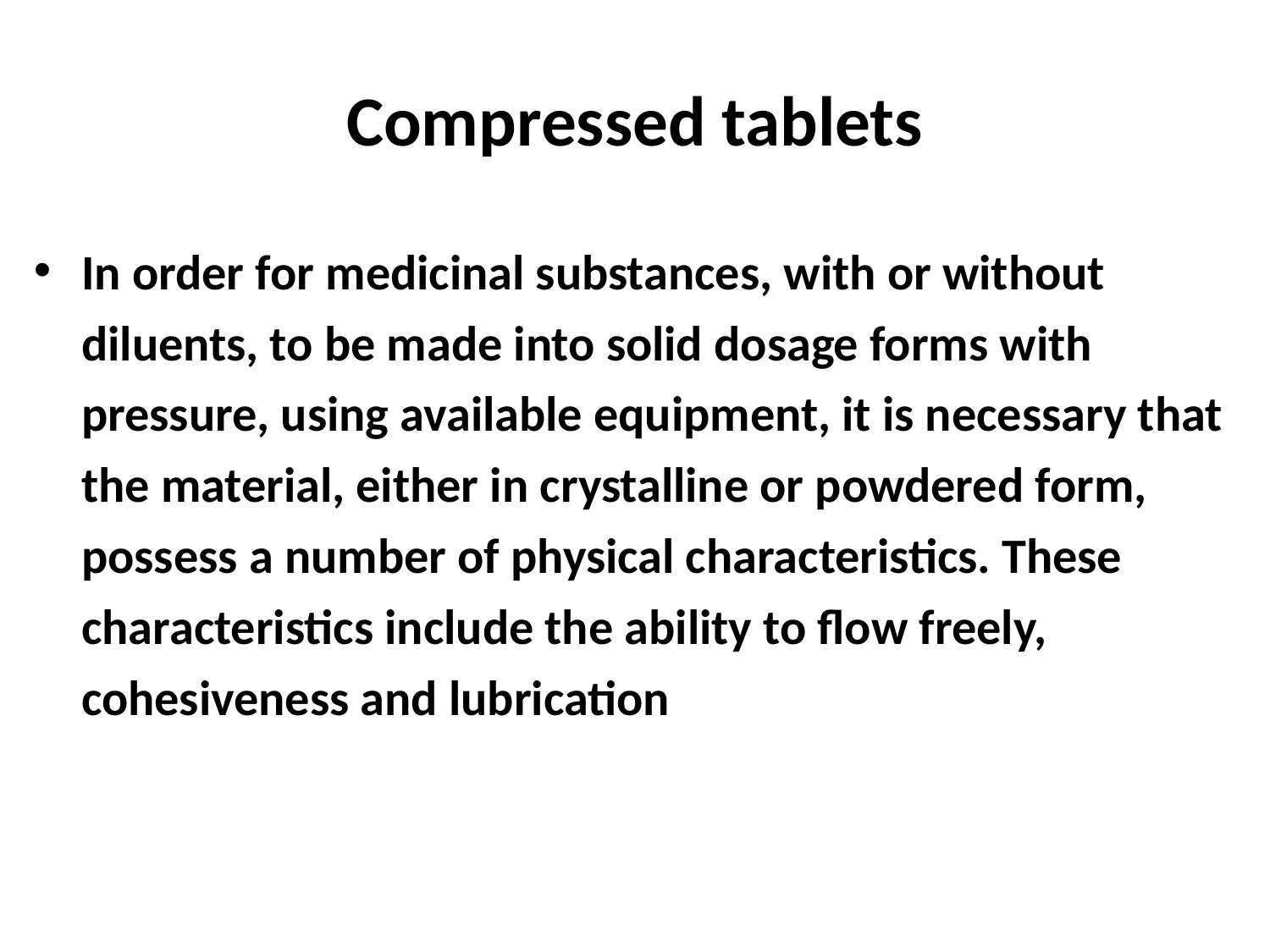

# Compressed tablets
In order for medicinal substances, with or without diluents, to be made into solid dosage forms with pressure, using available equipment, it is necessary that the material, either in crystalline or powdered form, possess a number of physical characteristics. These characteristics include the ability to flow freely, cohesiveness and lubrication